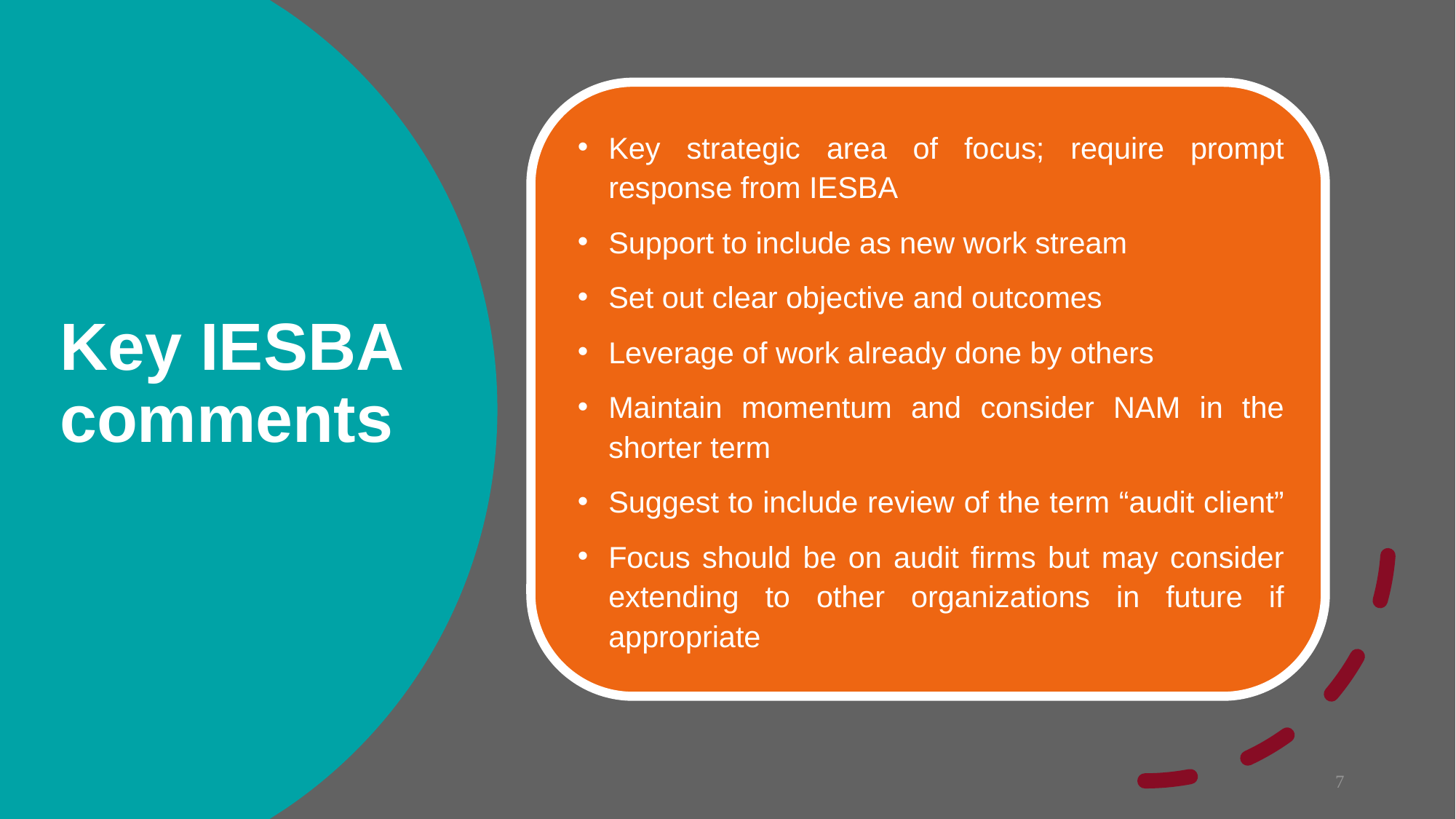

Key strategic area of focus; require prompt response from IESBA
Support to include as new work stream
Set out clear objective and outcomes
Leverage of work already done by others
Maintain momentum and consider NAM in the shorter term
Suggest to include review of the term “audit client”
Focus should be on audit firms but may consider extending to other organizations in future if appropriate
# Key IESBA comments

7